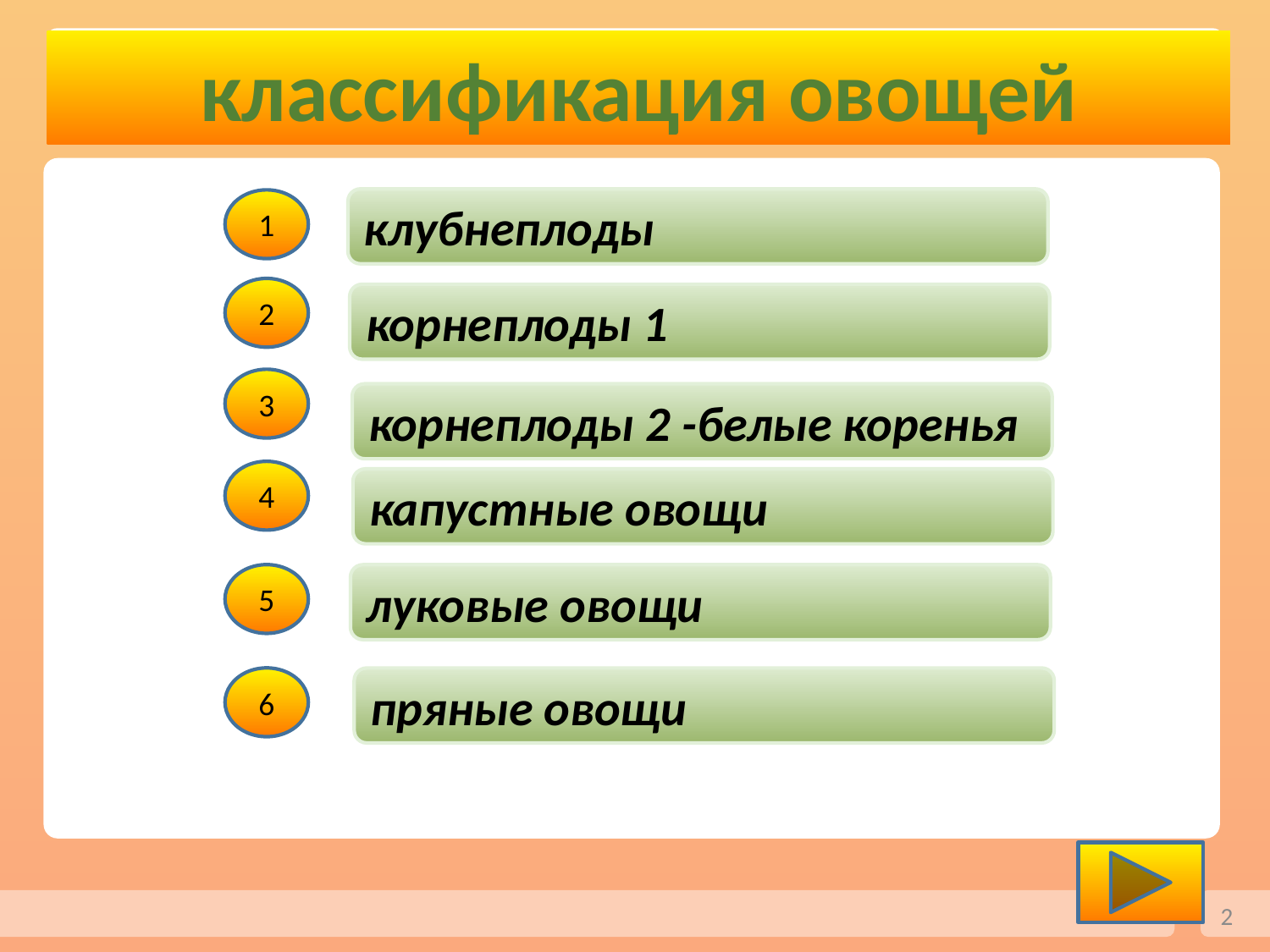

классификация овощей

клубнеплоды
1
2
корнеплоды 1
3
корнеплоды 2 -белые коренья
4

капустные овощи

5
луковые овощи
6
пряные овощи

2